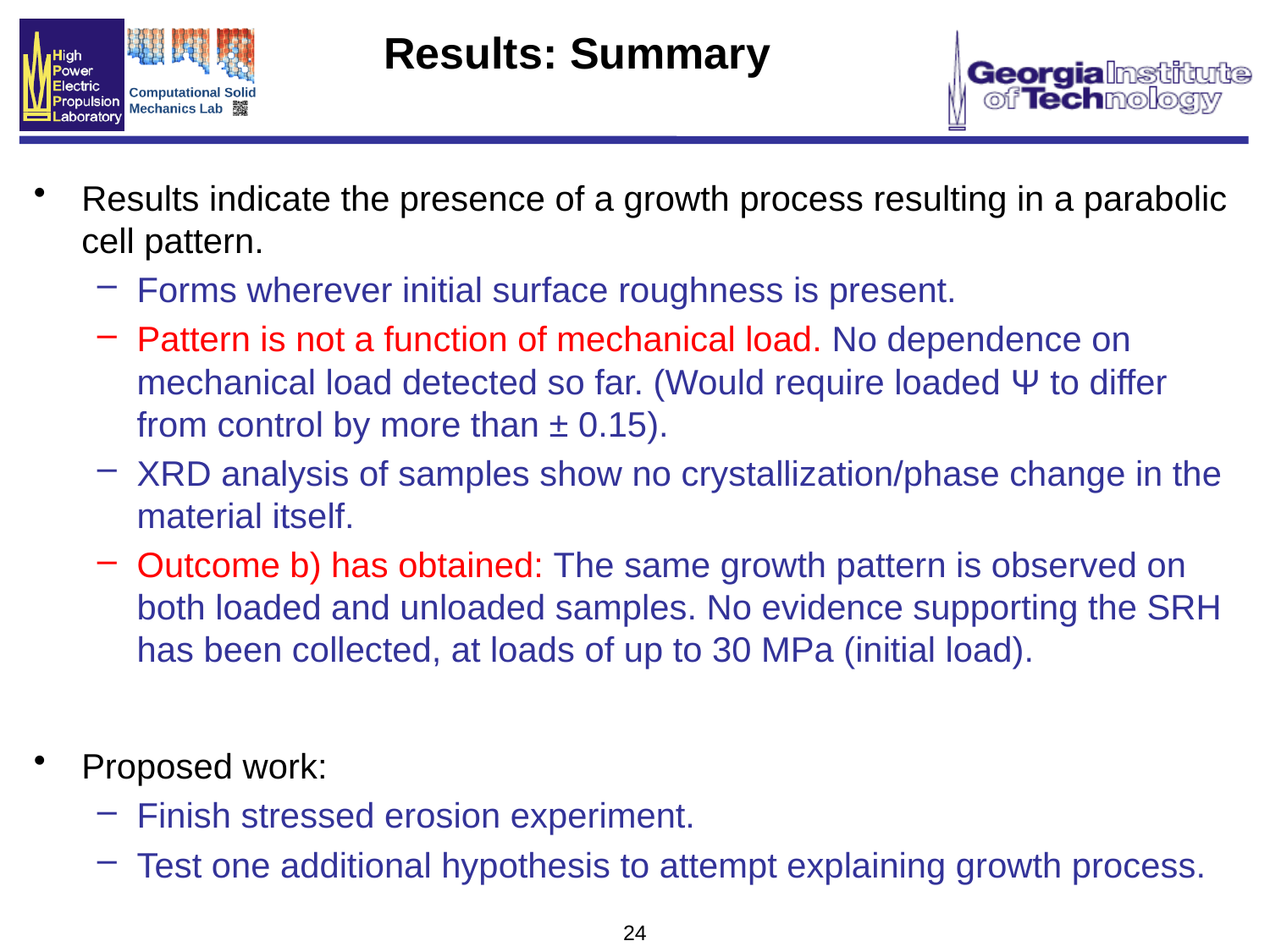

# Results: Summary
Results indicate the presence of a growth process resulting in a parabolic cell pattern.
Forms wherever initial surface roughness is present.
Pattern is not a function of mechanical load. No dependence on mechanical load detected so far. (Would require loaded Ψ to differ from control by more than ± 0.15).
XRD analysis of samples show no crystallization/phase change in the material itself.
Outcome b) has obtained: The same growth pattern is observed on both loaded and unloaded samples. No evidence supporting the SRH has been collected, at loads of up to 30 MPa (initial load).

Proposed work:
Finish stressed erosion experiment.
Test one additional hypothesis to attempt explaining growth process.